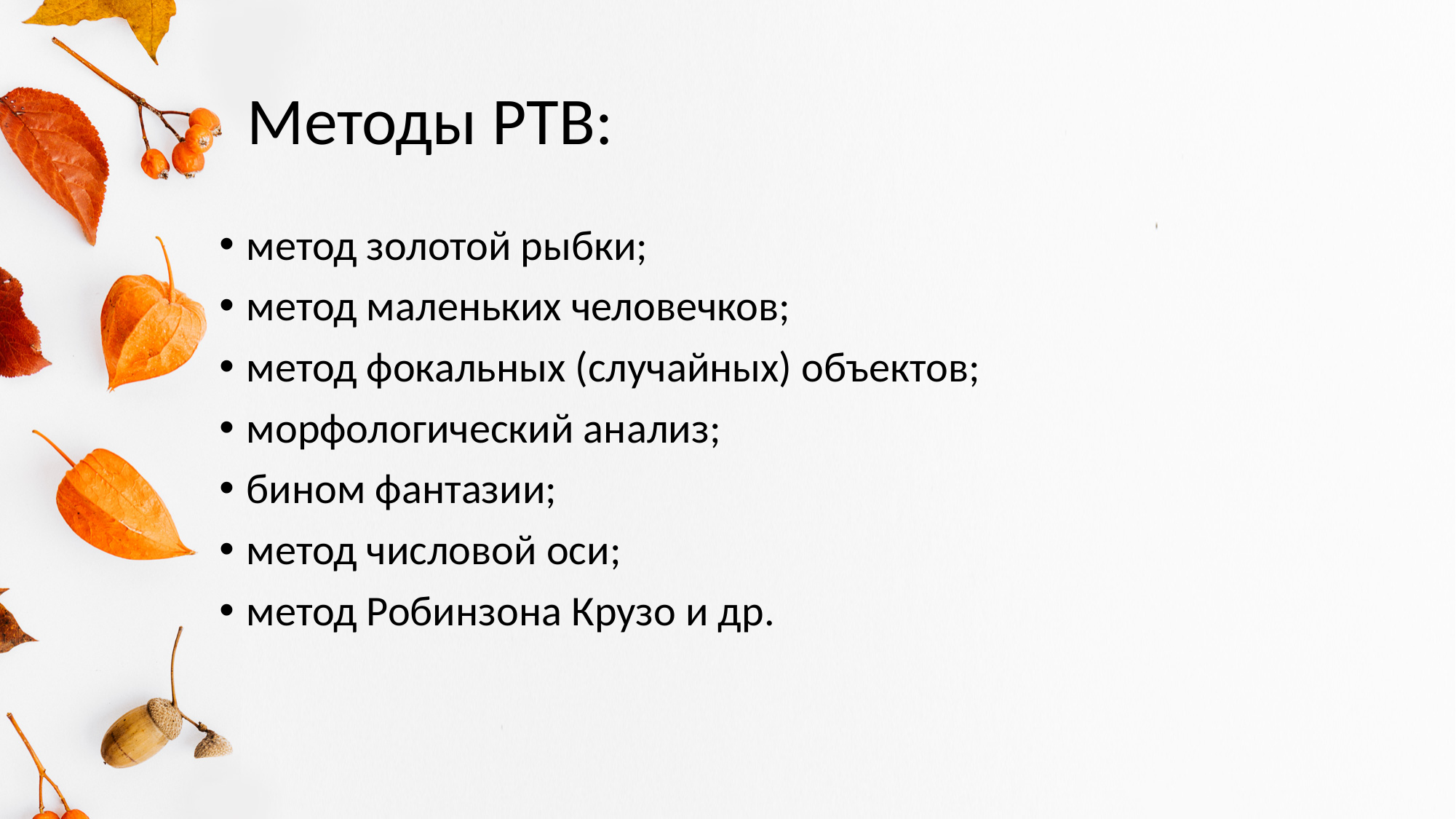

# Методы РТВ:
метод золотой рыбки;
метод маленьких человечков;
метод фокальных (случайных) объектов;
морфологический анализ;
бином фантазии;
метод числовой оси;
метод Робинзона Крузо и др.